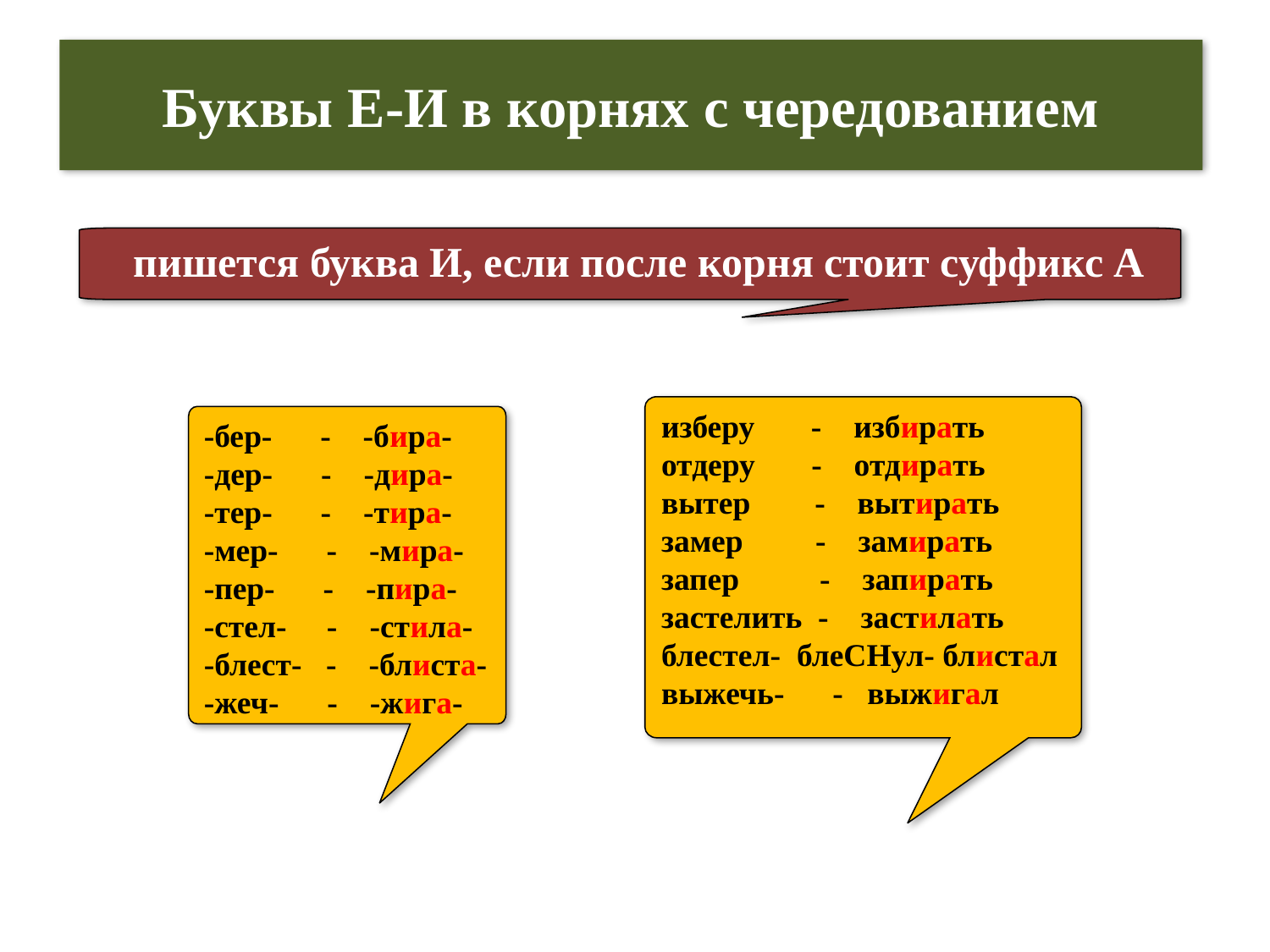

# Буквы Е-И в корнях с чередованием
   пишется буква И, если после корня стоит суффикс А

изберу       -    избирать
отдеру       -    отдирать
вытер        -    вытирать
замер         -    замирать
запер          -    запирать
застелить  -    застилать
блестел-  блеСНул- блистал
выжечь-      -   выжигал

-бер-      -    -бира-
-дер-      -    -дира-
-тер-      -    -тира-
-мер-      -    -мира-
-пер-      -    -пира-
-стел-     -    -стила-
-блест-   -    -блиста-
-жеч-      -    -жига-